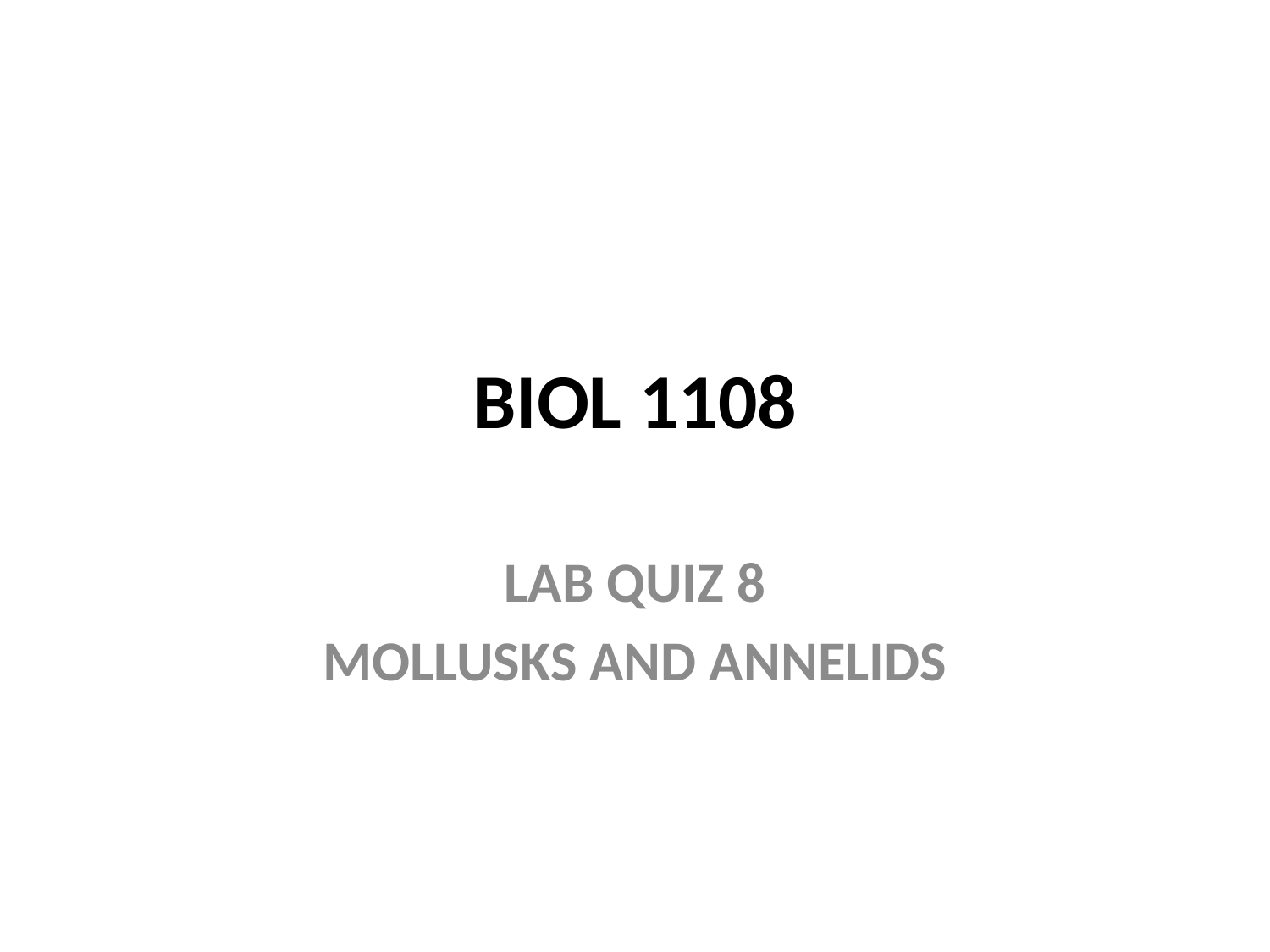

# BIOL 1108
LAB QUIZ 8
MOLLUSKS AND ANNELIDS